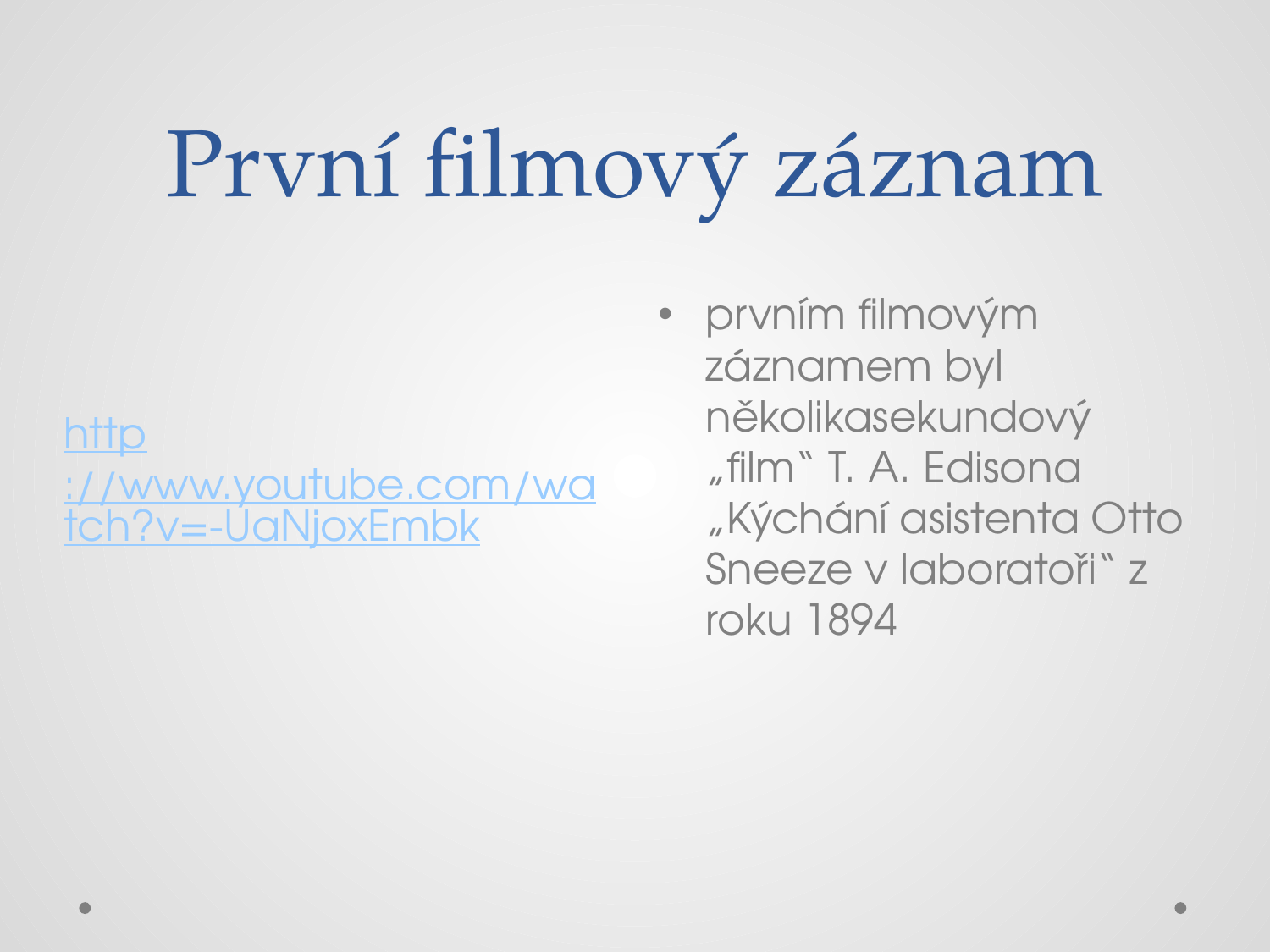

# První filmový záznam

http://www.youtube.com/watch?v=-UaNjoxEmbk

prvním filmovým záznamem byl několikasekundový „film“ T. A. Edisona „Kýchání asistenta Otto Sneeze v laboratoři“ z roku 1894